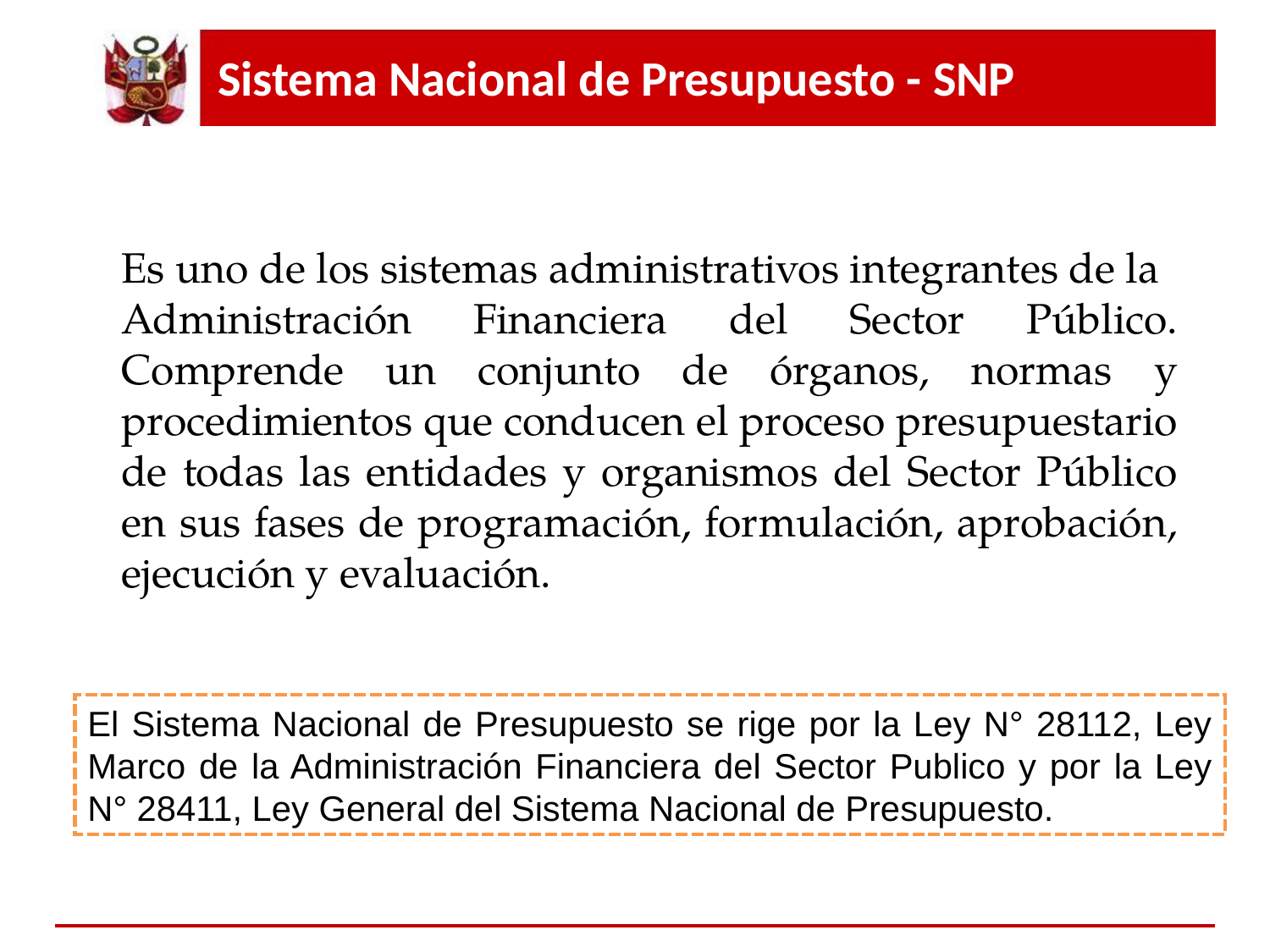

# Sistema Nacional de Presupuesto - SNP
Es uno de los sistemas administrativos integrantes de la
Administración Financiera del Sector Público. Comprende un conjunto de órganos, normas y procedimientos que conducen el proceso presupuestario de todas las entidades y organismos del Sector Público en sus fases de programación, formulación, aprobación, ejecución y evaluación.
El Sistema Nacional de Presupuesto se rige por la Ley N° 28112, Ley Marco de la Administración Financiera del Sector Publico y por la Ley N° 28411, Ley General del Sistema Nacional de Presupuesto.